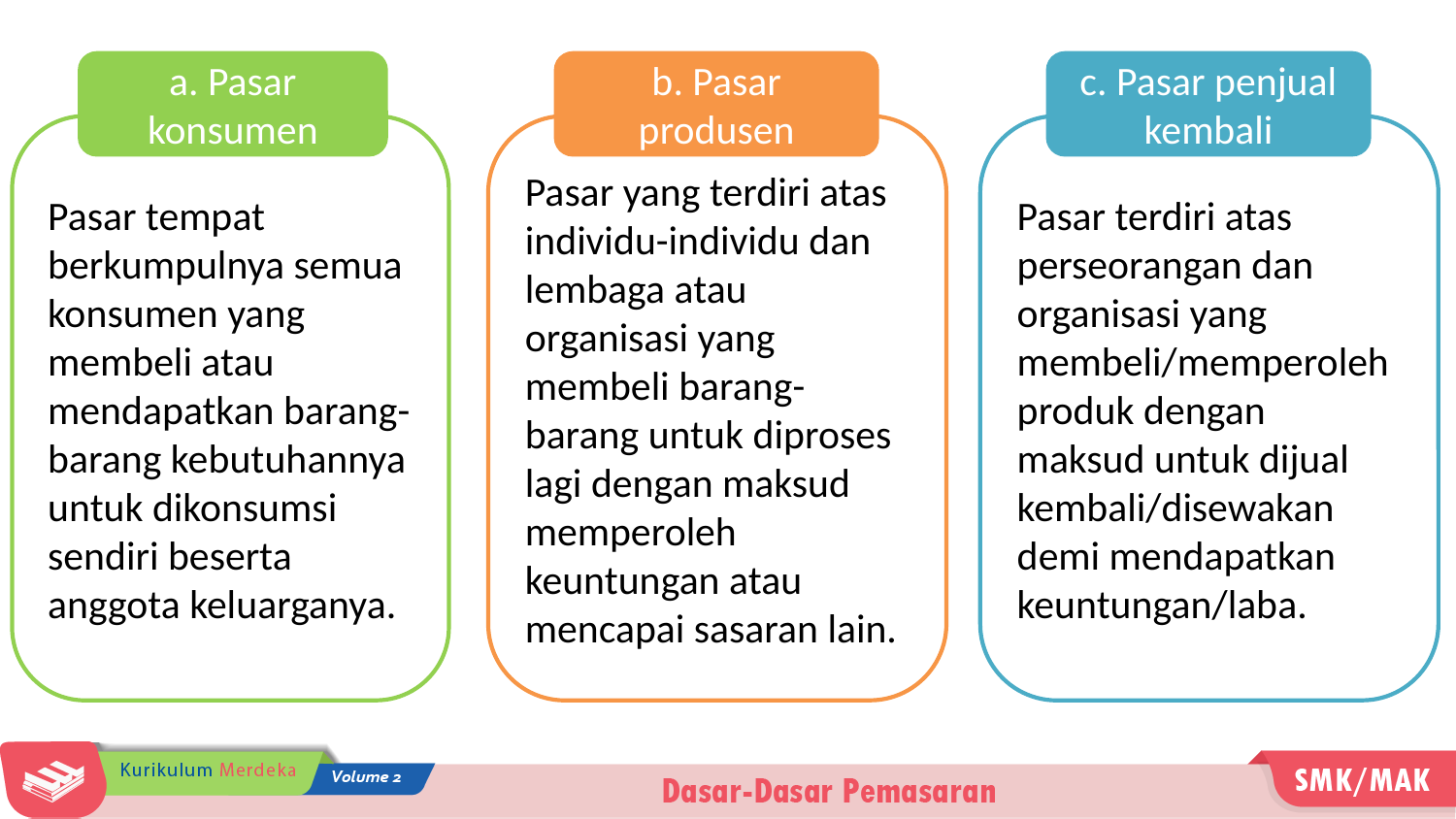

c. Pasar penjual kembali
b. Pasar produsen
a. Pasar konsumen
Pasar terdiri atas perseorangan dan organisasi yang membeli/memperoleh produk dengan maksud untuk dijual kembali/disewakan demi mendapatkan keuntungan/laba.
Pasar yang terdiri atas individu-individu dan lembaga atau organisasi yang membeli barang-barang untuk diproses lagi dengan maksud memperoleh keuntungan atau mencapai sasaran lain.
Pasar tempat berkumpulnya semua konsumen yang membeli atau mendapatkan barang-barang kebutuhannya untuk dikonsumsi sendiri beserta anggota keluarganya.